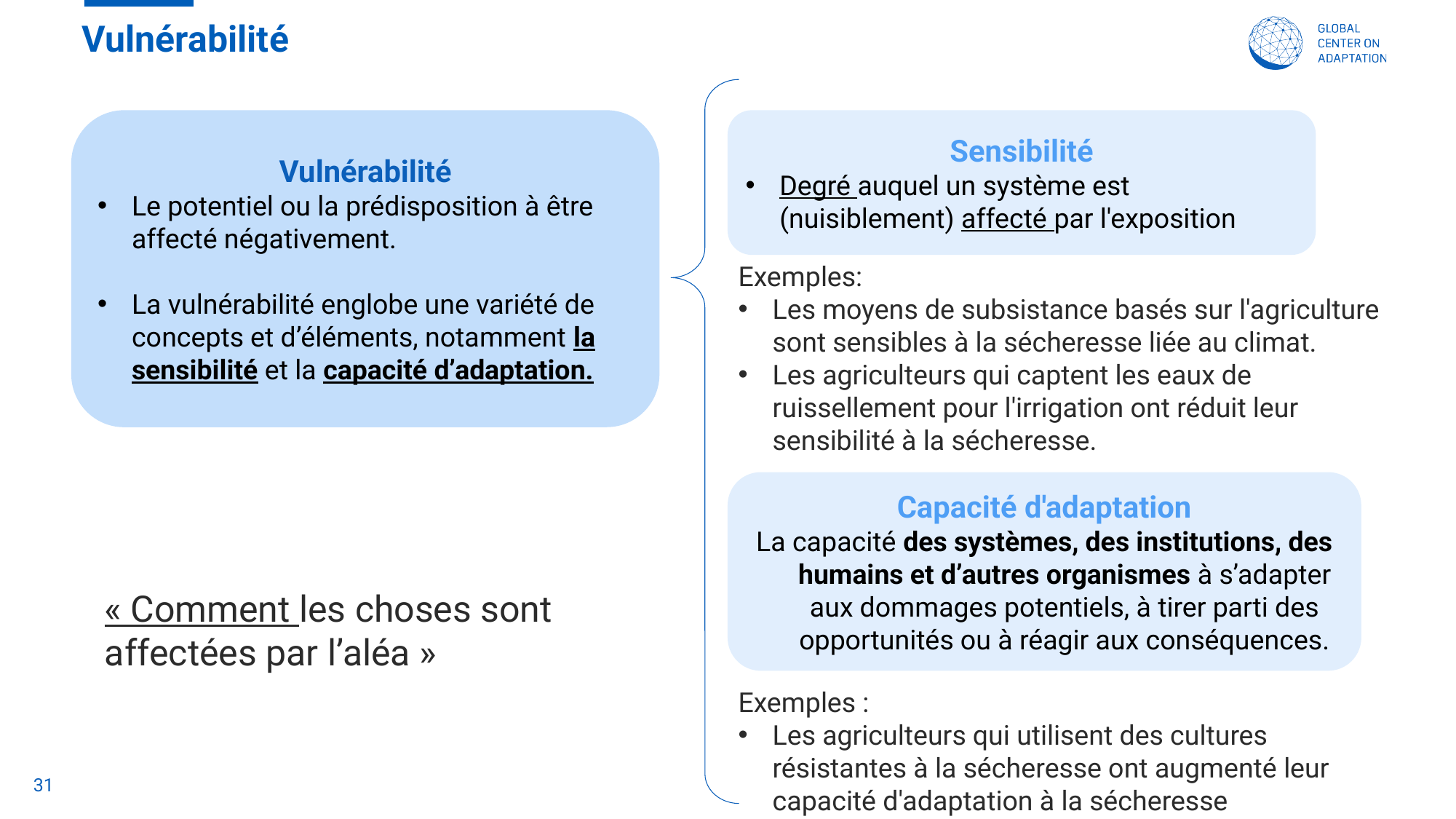

# Vulnérabilité

Vulnérabilité
Le potentiel ou la prédisposition à être affecté négativement.

La vulnérabilité englobe une variété de concepts et d’éléments, notamment la sensibilité et la capacité d’adaptation.
Sensibilité
Degré auquel un système est (nuisiblement) affecté par l'exposition
Exemples:
Les moyens de subsistance basés sur l'agriculture sont sensibles à la sécheresse liée au climat.
Les agriculteurs qui captent les eaux de ruissellement pour l'irrigation ont réduit leur sensibilité à la sécheresse.
Capacité d'adaptation
La capacité des systèmes, des institutions, des humains et d’autres organismes à s’adapter aux dommages potentiels, à tirer parti des opportunités ou à réagir aux conséquences.
« Comment les choses sont affectées par l’aléa »
Exemples :
Les agriculteurs qui utilisent des cultures résistantes à la sécheresse ont augmenté leur capacité d'adaptation à la sécheresse